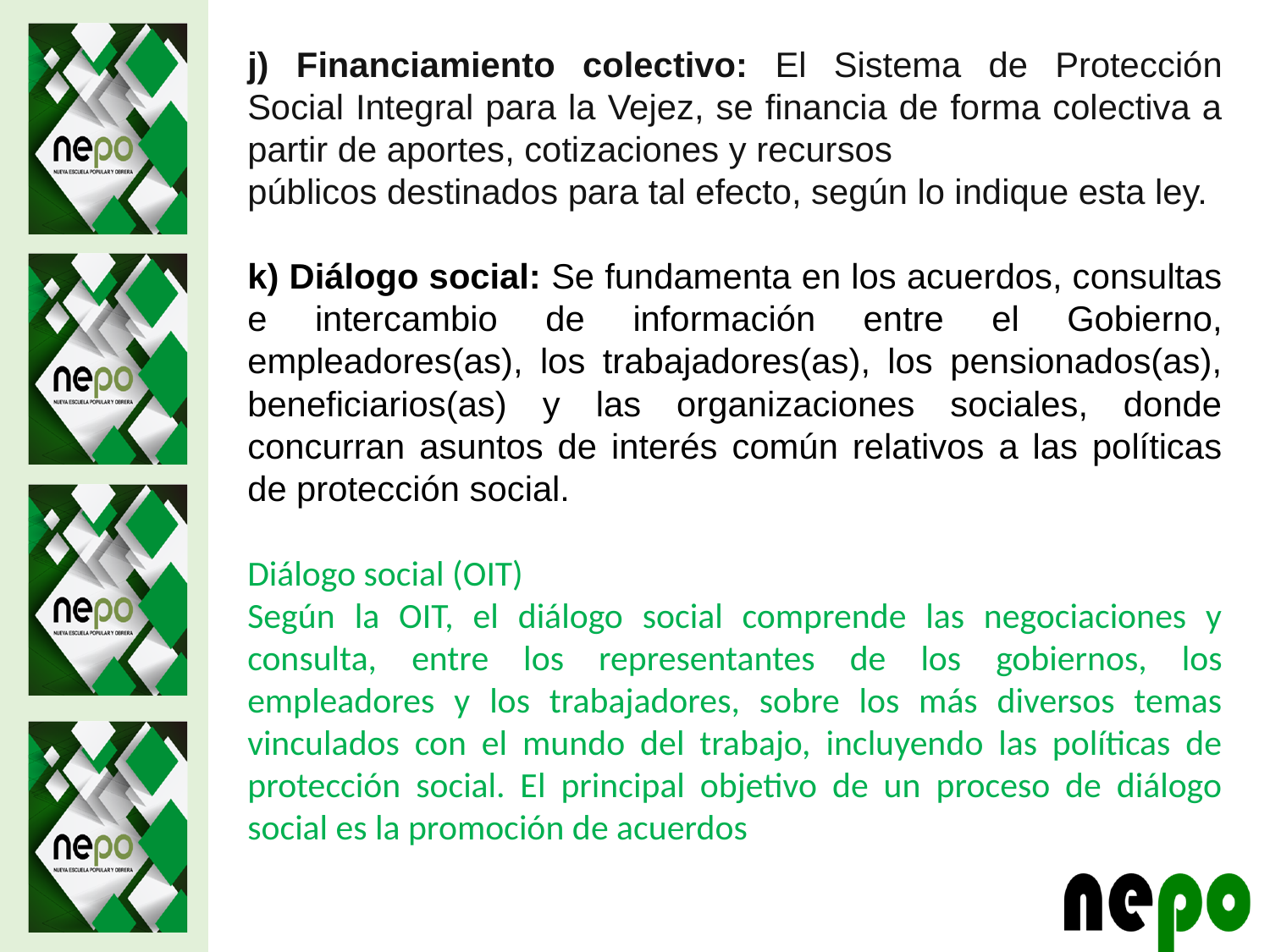

j) Financiamiento colectivo: El Sistema de Protección Social Integral para la Vejez, se financia de forma colectiva a partir de aportes, cotizaciones y recursos
públicos destinados para tal efecto, según lo indique esta ley.

k) Diálogo social: Se fundamenta en los acuerdos, consultas e intercambio de información entre el Gobierno, empleadores(as), los trabajadores(as), los pensionados(as), beneficiarios(as) y las organizaciones sociales, donde concurran asuntos de interés común relativos a las políticas de protección social.

Diálogo social (OIT)
Según la OIT, el diálogo social comprende las negociaciones y consulta, entre los representantes de los gobiernos, los empleadores y los trabajadores, sobre los más diversos temas vinculados con el mundo del trabajo, incluyendo las políticas de protección social. El principal objetivo de un proceso de diálogo social es la promoción de acuerdos